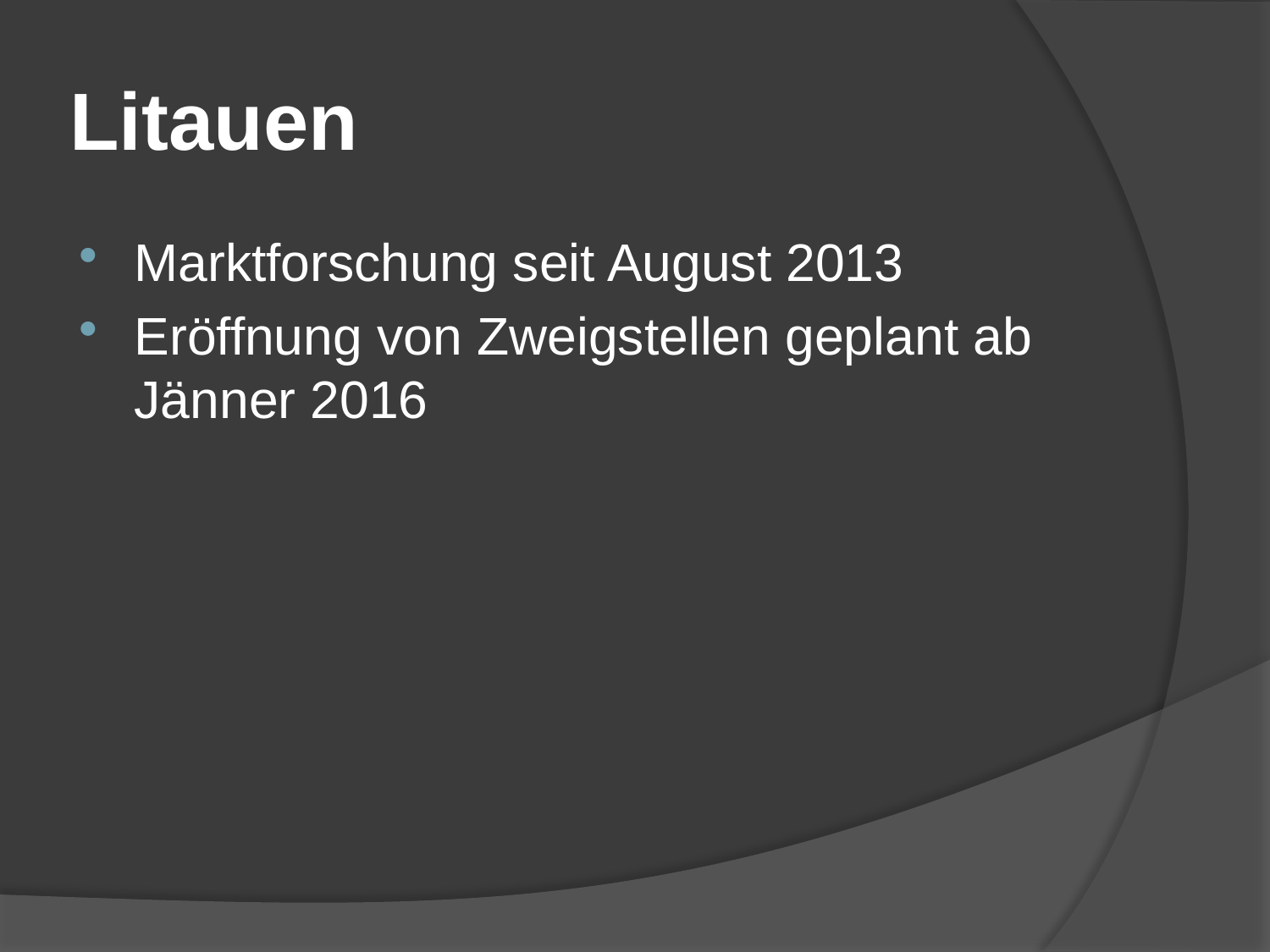

# Litauen
Marktforschung seit August 2013
Eröffnung von Zweigstellen geplant ab Jänner 2016